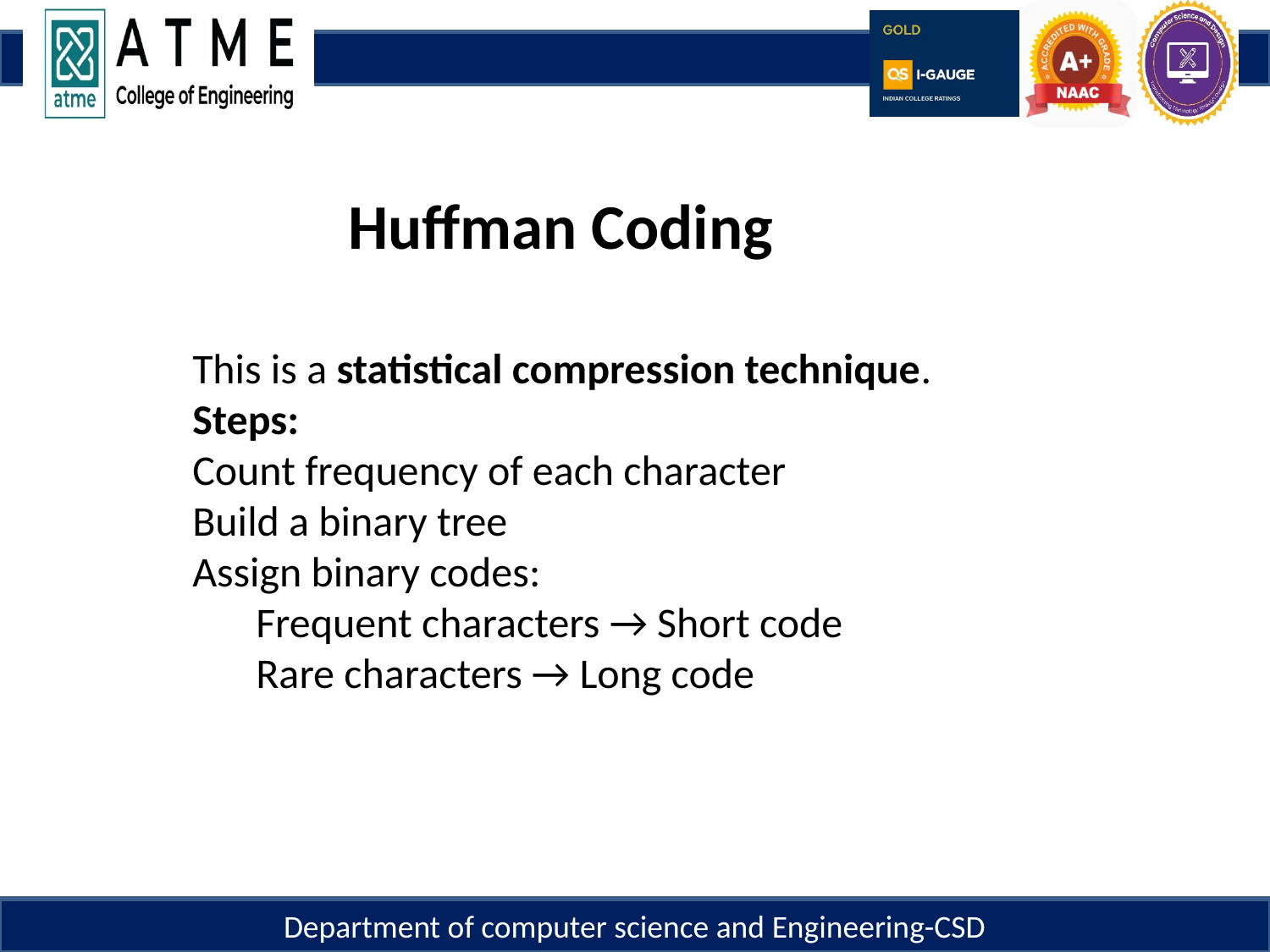

Huffman Coding
This is a statistical compression technique.
Steps:
Count frequency of each character
Build a binary tree
Assign binary codes:
Frequent characters → Short code
Rare characters → Long code
Department of computer science and Engineering-CSD